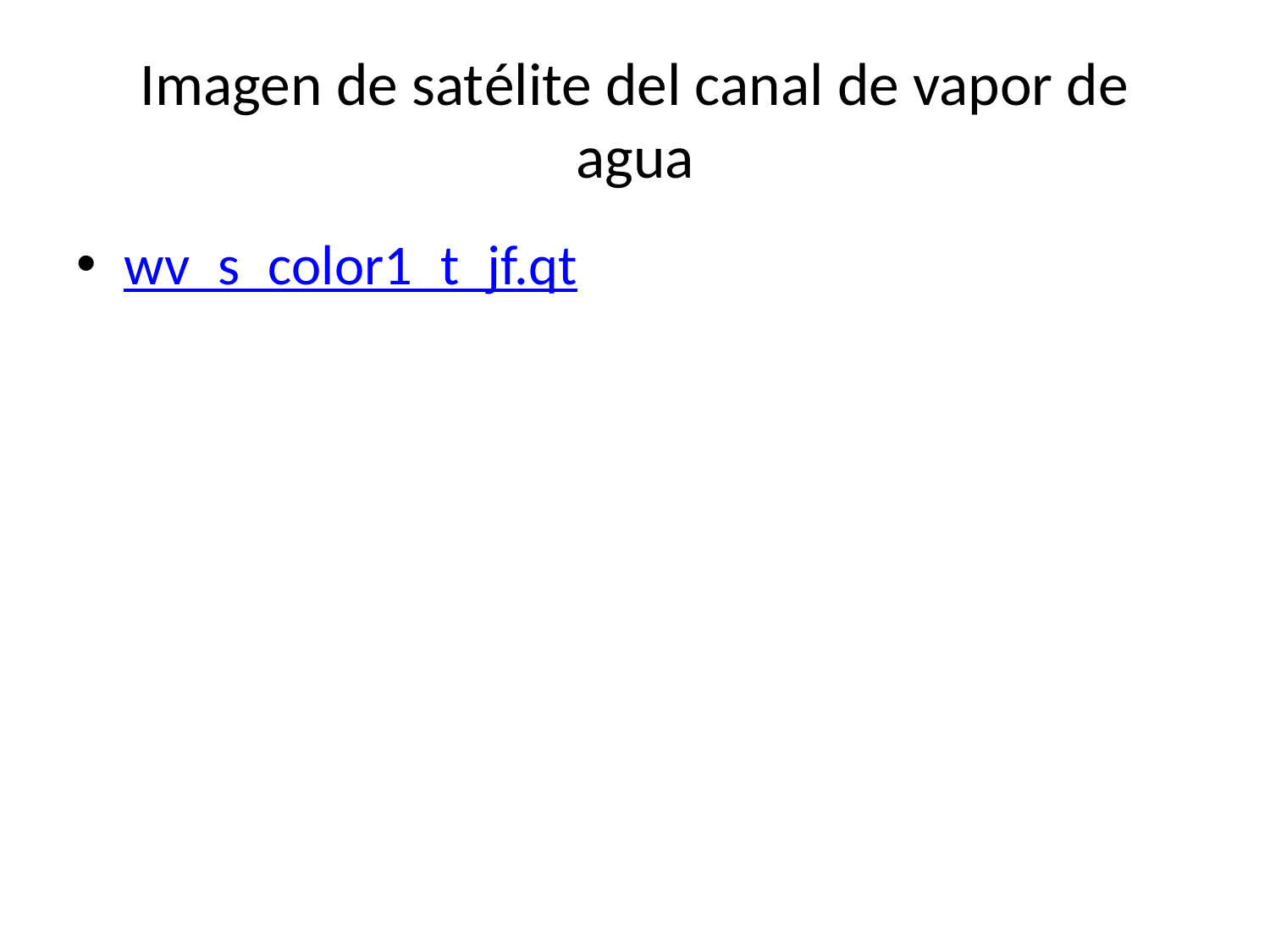

# Imagen de satélite del canal de vapor de agua
wv_s_color1_t_jf.qt